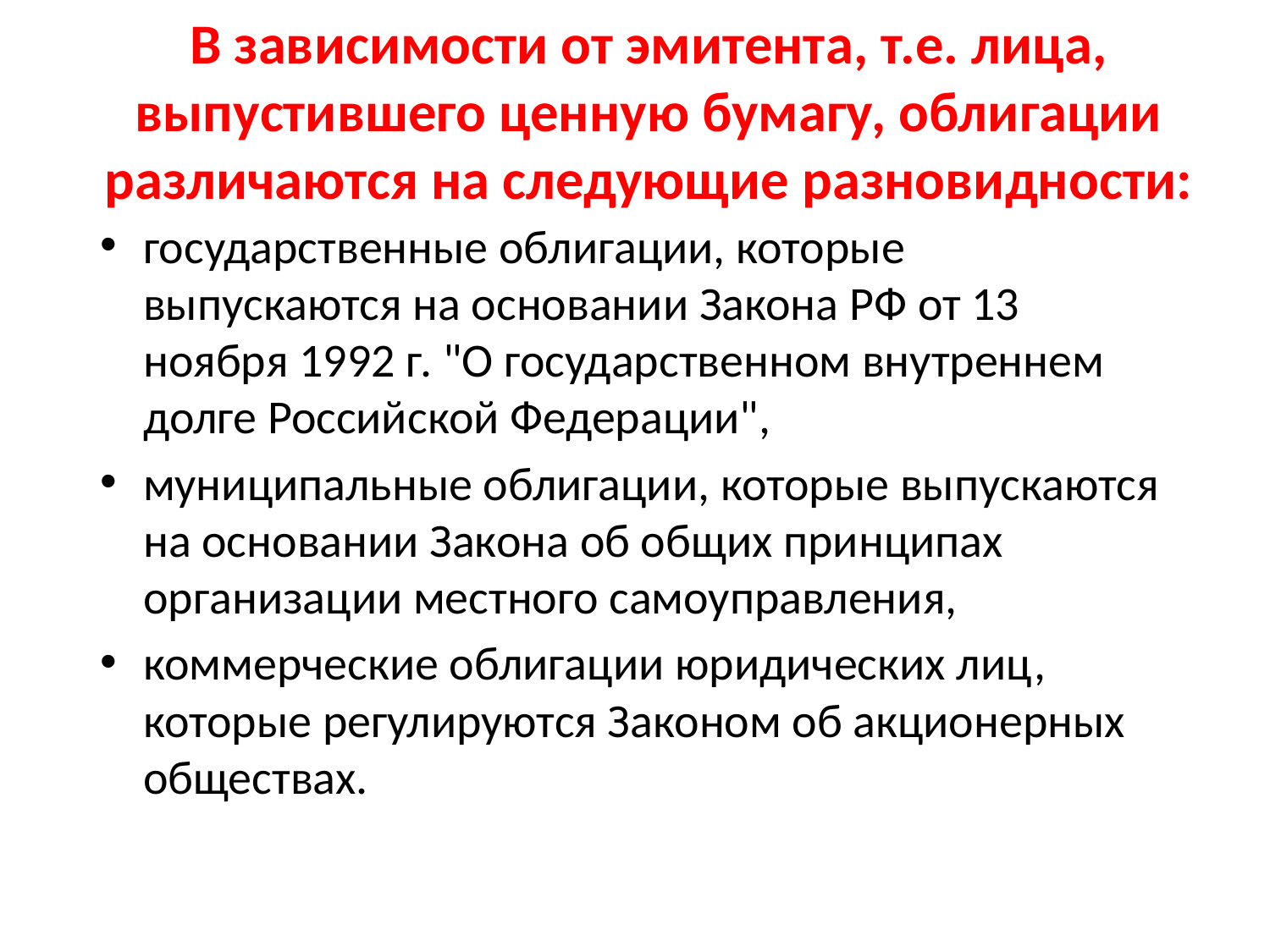

# В зависимости от эмитента, т.е. лица, выпустившего ценную бумагу, облигации различаются на следующие разновидности:
государственные облигации, которые выпускаются на основании Закона РФ от 13 ноября 1992 г. "О государственном внутреннем долге Российской Федерации",
муниципальные облигации, которые выпускаются на основании Закона об общих принципах организации местного самоуправления,
коммерческие облигации юридических лиц, которые регулируются Законом об акционерных обществах.